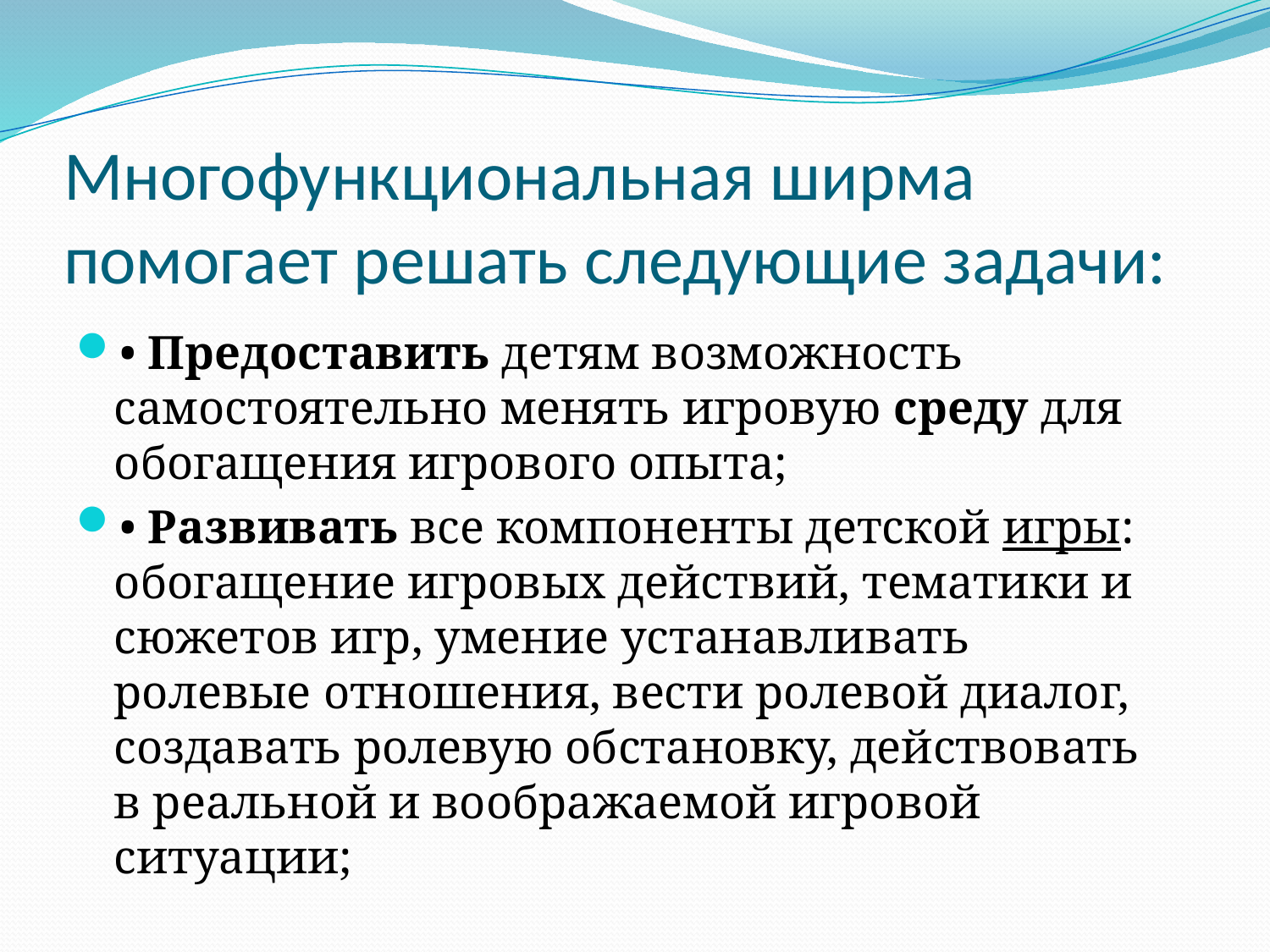

# Многофункциональная ширма помогает решать следующие задачи:
• Предоставить детям возможность самостоятельно менять игровую среду для обогащения игрового опыта;
• Развивать все компоненты детской игры: обогащение игровых действий, тематики и сюжетов игр, умение устанавливать ролевые отношения, вести ролевой диалог, создавать ролевую обстановку, действовать в реальной и воображаемой игровой ситуации;